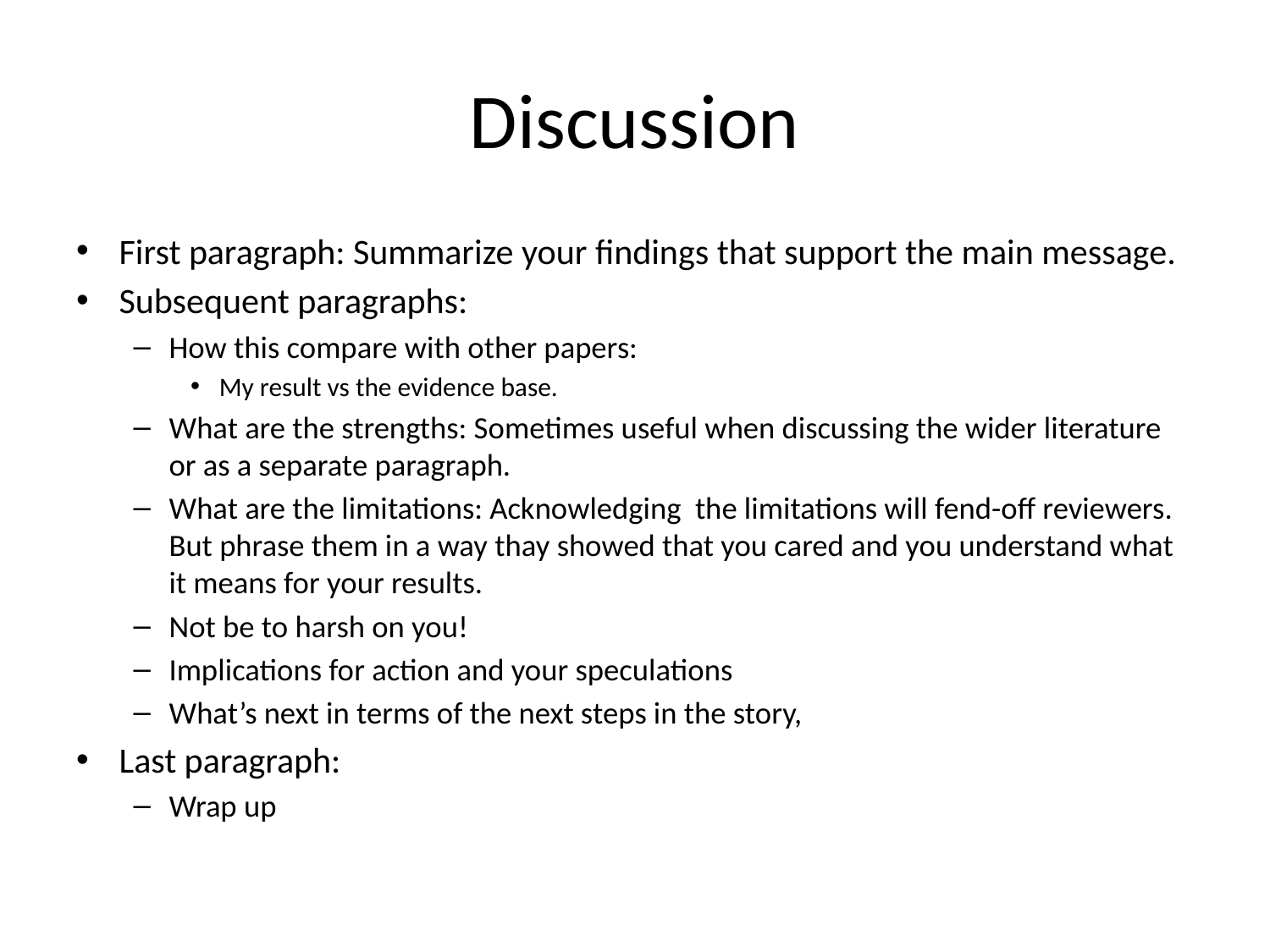

# Discussion
First paragraph: Summarize your findings that support the main message.
Subsequent paragraphs:
How this compare with other papers:
My result vs the evidence base.
What are the strengths: Sometimes useful when discussing the wider literature or as a separate paragraph.
What are the limitations: Acknowledging  the limitations will fend-off reviewers. But phrase them in a way thay showed that you cared and you understand what it means for your results.
Not be to harsh on you!
Implications for action and your speculations
What’s next in terms of the next steps in the story,
Last paragraph:
Wrap up